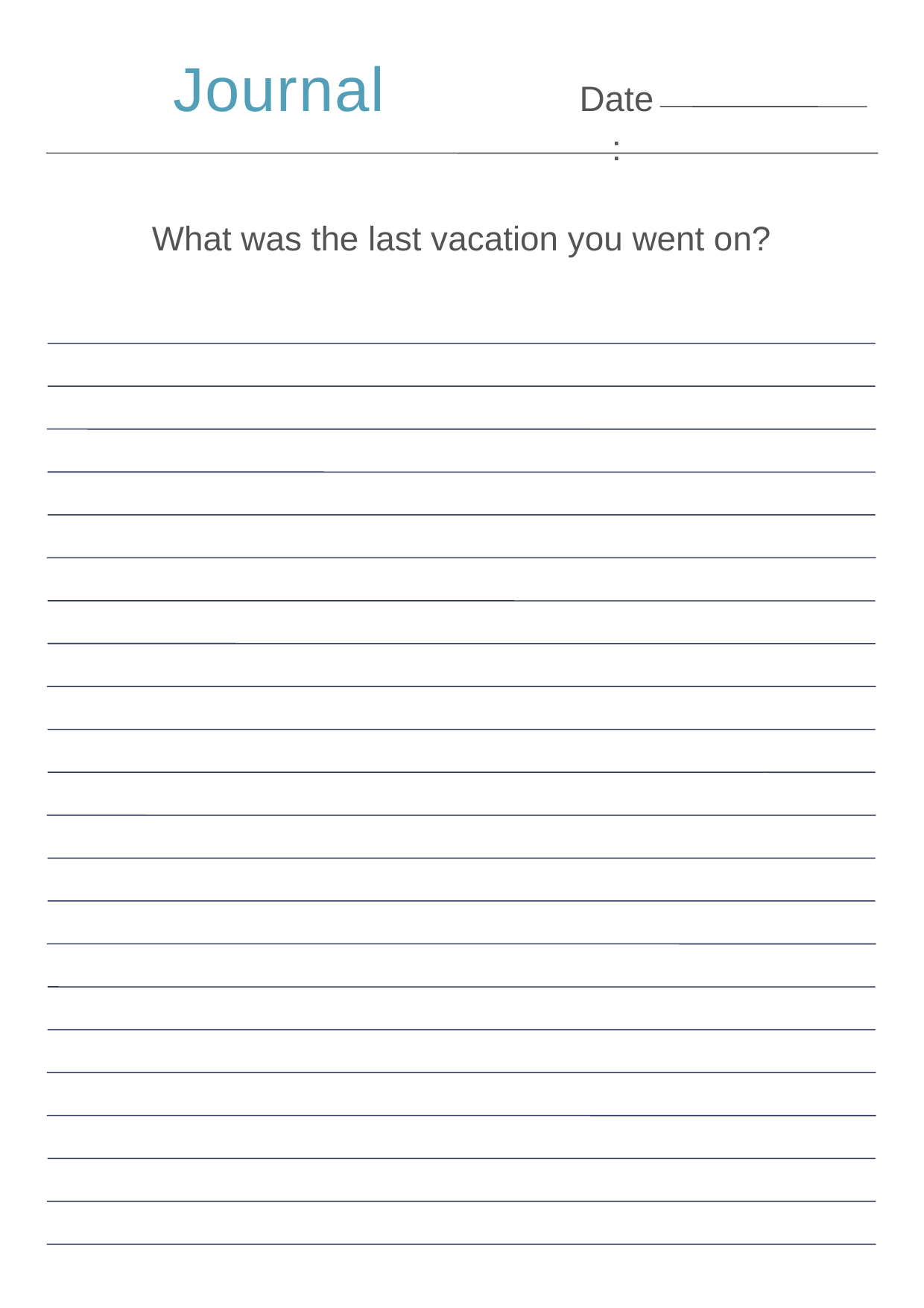

Journal
Date:

What was the last vacation you went on?